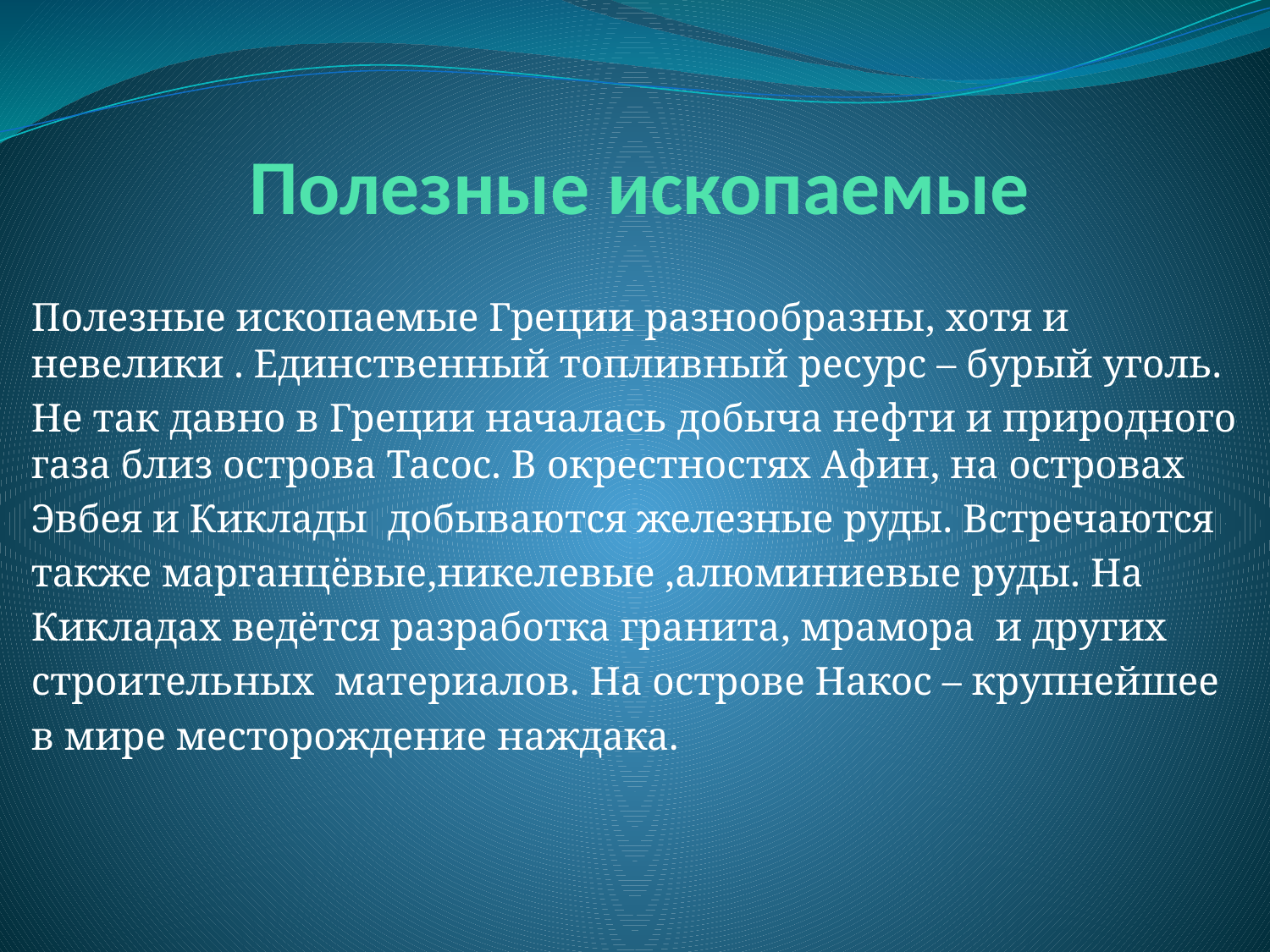

# Полезные ископаемые
Полезные ископаемые Греции разнообразны, хотя и невелики . Единственный топливный ресурс – бурый уголь.
Не так давно в Греции началась добыча нефти и природного газа близ острова Тасос. В окрестностях Афин, на островах
Эвбея и Киклады  добываются железные руды. Встречаются
также марганцёвые,никелевые ,алюминиевые руды. На
Кикладах ведётся разработка гранита, мрамора  и других
строительных  материалов. На острове Накос – крупнейшее
в мире месторождение наждака.